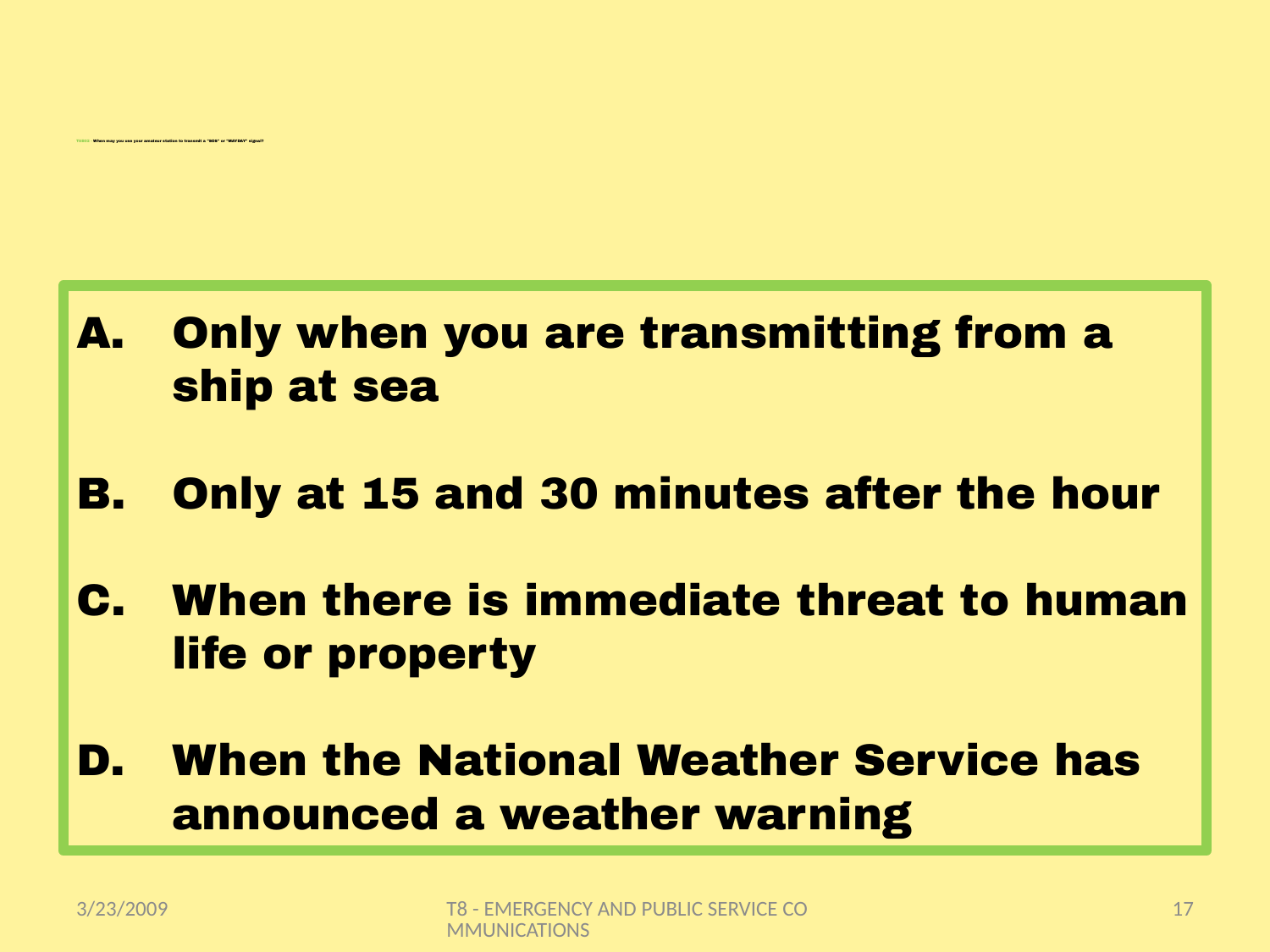

# T8B02 - When may you use your amateur station to transmit a "SOS" or "MAYDAY" signal?

Only when you are transmitting from a ship at sea

Only at 15 and 30 minutes after the hour

When there is immediate threat to human life or property

When the National Weather Service has announced a weather warning
3/23/2009
T8 - EMERGENCY AND PUBLIC SERVICE COMMUNICATIONS
17